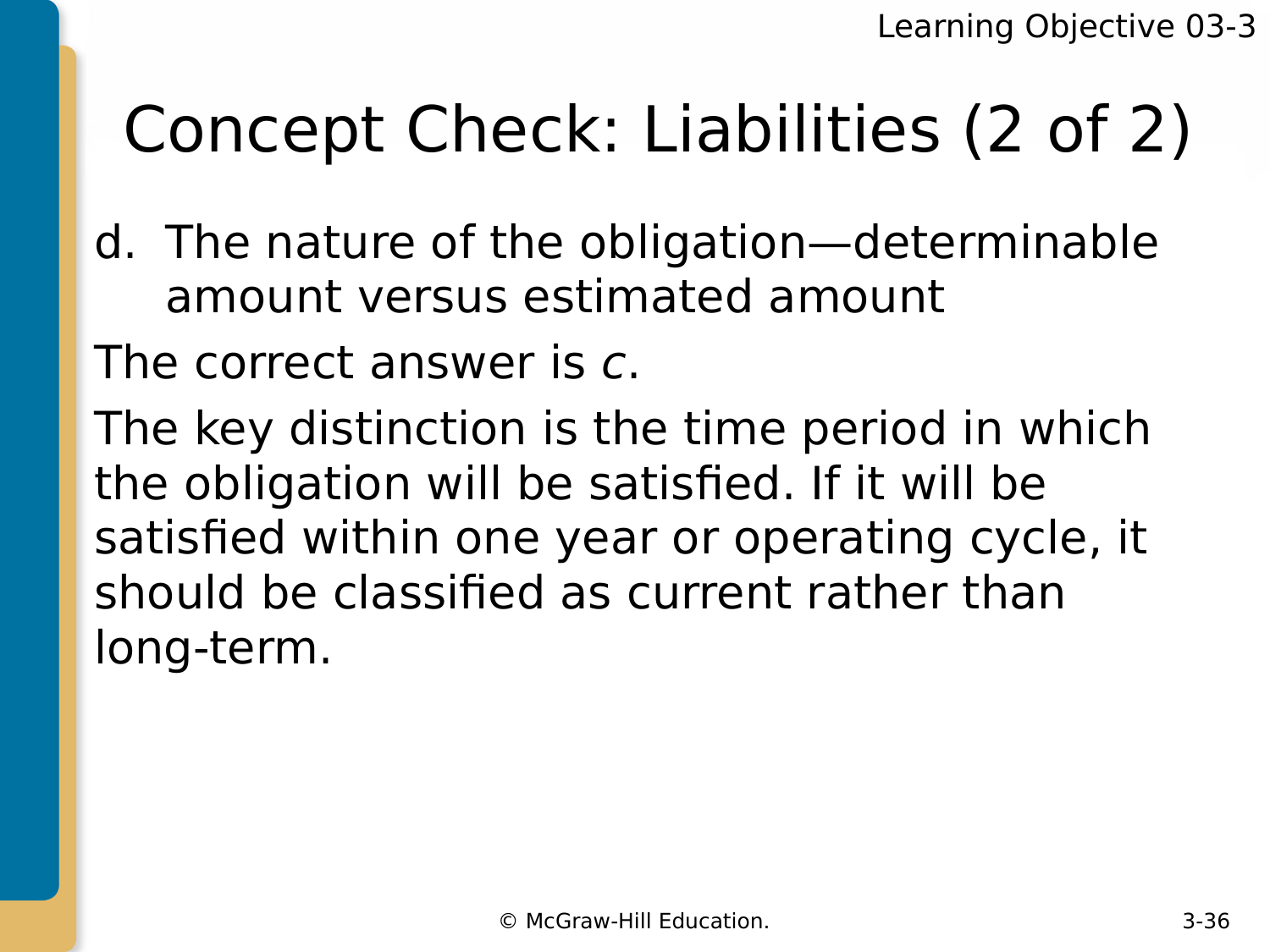

Learning Objective 03-3
# Concept Check: Liabilities (2 of 2)
The nature of the obligation—determinable amount versus estimated amount
The correct answer is c.
The key distinction is the time period in which the obligation will be satisfied. If it will be satisfied within one year or operating cycle, it should be classified as current rather than long-term.